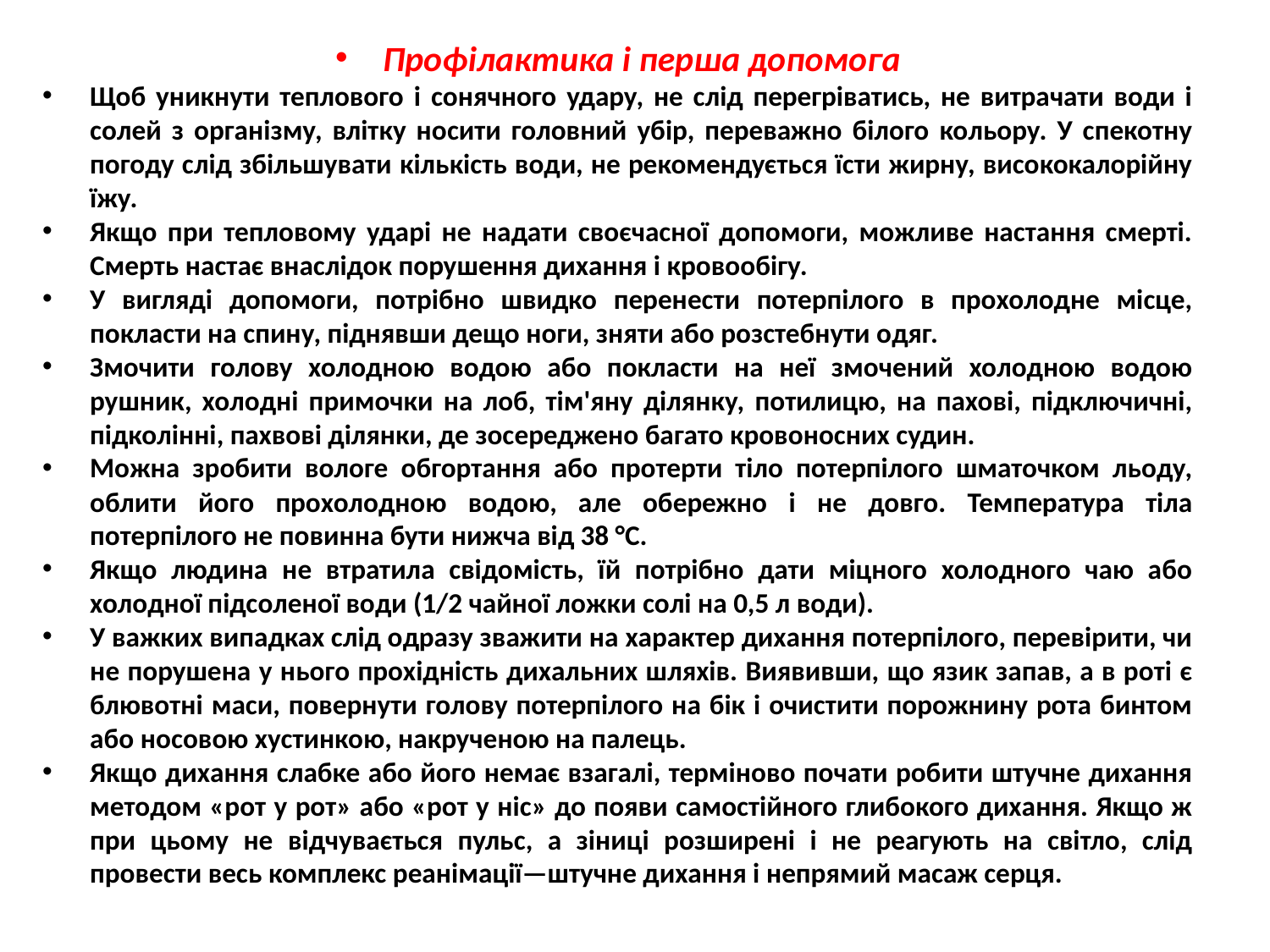

Профілактика і перша допомога
Щоб уникнути теплового і сонячного удару, не слід перегріватись, не витрачати води і солей з організму, влітку носити головний убір, переважно білого кольору. У спекотну погоду слід збільшувати кількість води, не рекомендується їсти жирну, висококалорійну їжу.
Якщо при тепловому ударі не надати своєчасної допомоги, можливе настання смерті. Смерть настає внаслідок порушення дихання і кровообігу.
У вигляді допомоги, потрібно швидко перенести потерпілого в прохолодне місце, покласти на спину, піднявши дещо ноги, зняти або розстебнути одяг.
Змочити голову холодною водою або покласти на неї змочений холодною водою рушник, холодні примочки на лоб, тім'яну ділянку, потилицю, на пахові, підключичні, підколінні, пахвові ділянки, де зосереджено багато кровоносних судин.
Можна зробити вологе обгортання або протерти тіло потерпілого шматочком льоду, облити його прохолодною водою, але обережно і не довго. Температура тіла потерпілого не повинна бути нижча від 38 °С.
Якщо людина не втратила свідомість, їй потрібно дати міцного холодного чаю або холодної підсоленої води (1/2 чайної ложки солі на 0,5 л води).
У важких випадках слід одразу зважити на характер дихання потерпілого, перевірити, чи не порушена у нього прохідність дихальних шляхів. Виявивши, що язик запав, а в роті є блювотні маси, повернути голову потерпілого на бік і очистити порожнину рота бинтом або носовою хустинкою, накрученою на палець.
Якщо дихання слабке або його немає взагалі, терміново почати робити штучне дихання методом «рот у рот» або «рот у ніс» до появи самостійного глибокого дихання. Якщо ж при цьому не відчувається пульс, а зіниці розширені і не реагують на світло, слід провести весь комплекс реанімації—штучне дихання і непрямий масаж серця.